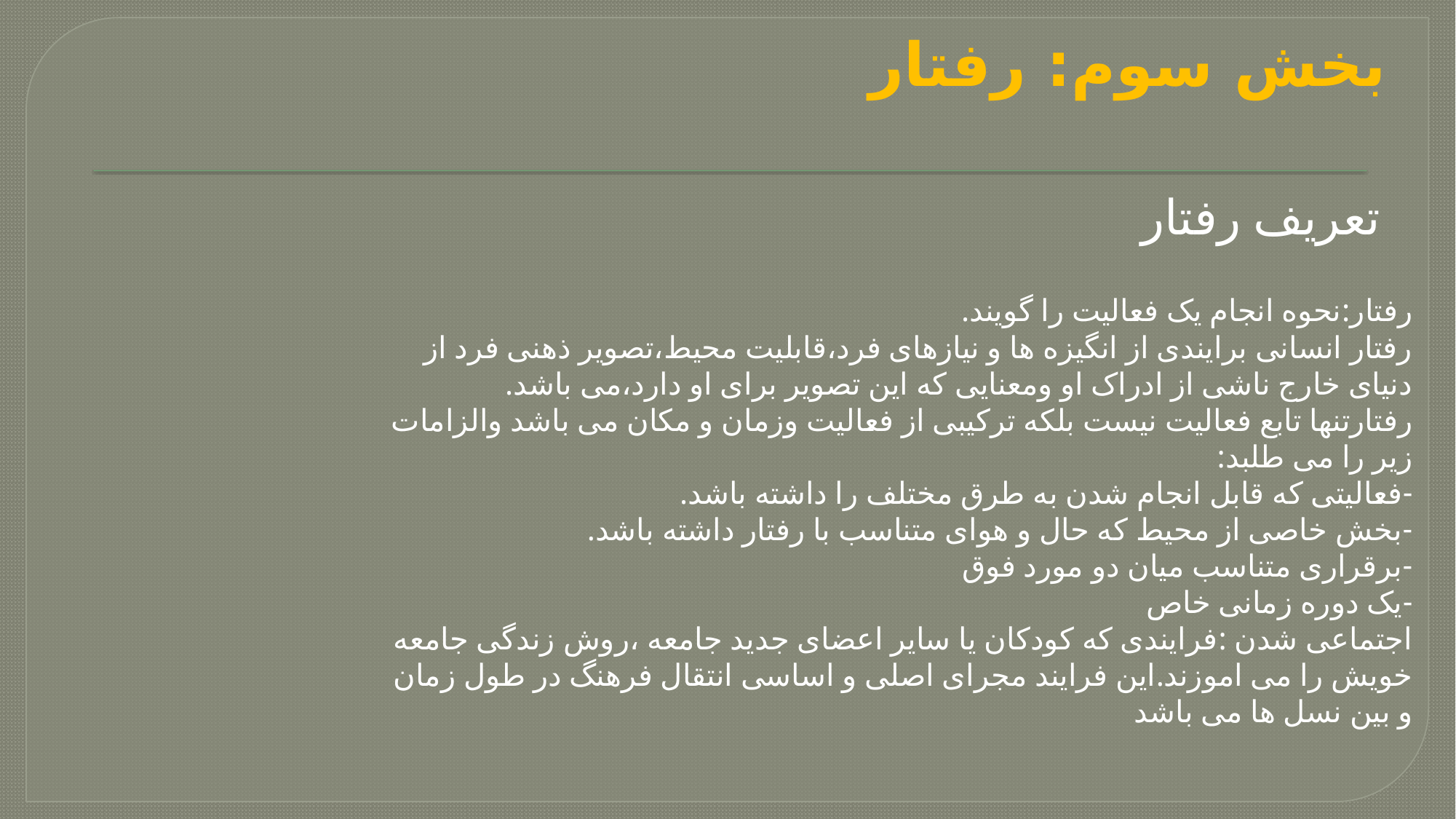

بخش سوم: رفتار
تعریف رفتار
رفتار:نحوه انجام یک فعالیت را گویند.
رفتار انسانی برایندی از انگیزه ها و نیازهای فرد،قابلیت محیط،تصویر ذهنی فرد از دنیای خارج ناشی از ادراک او ومعنایی که این تصویر برای او دارد،می باشد.
رفتارتنها تابع فعالیت نیست بلکه ترکیبی از فعالیت وزمان و مکان می باشد والزامات زیر را می طلبد:
-فعالیتی که قابل انجام شدن به طرق مختلف را داشته باشد.
-بخش خاصی از محیط که حال و هوای متناسب با رفتار داشته باشد.
-برقراری متناسب میان دو مورد فوق
-یک دوره زمانی خاص
اجتماعی شدن :فرایندی که کودکان یا سایر اعضای جدید جامعه ،روش زندگی جامعه خویش را می اموزند.این فرایند مجرای اصلی و اساسی انتقال فرهنگ در طول زمان و بین نسل ها می باشد